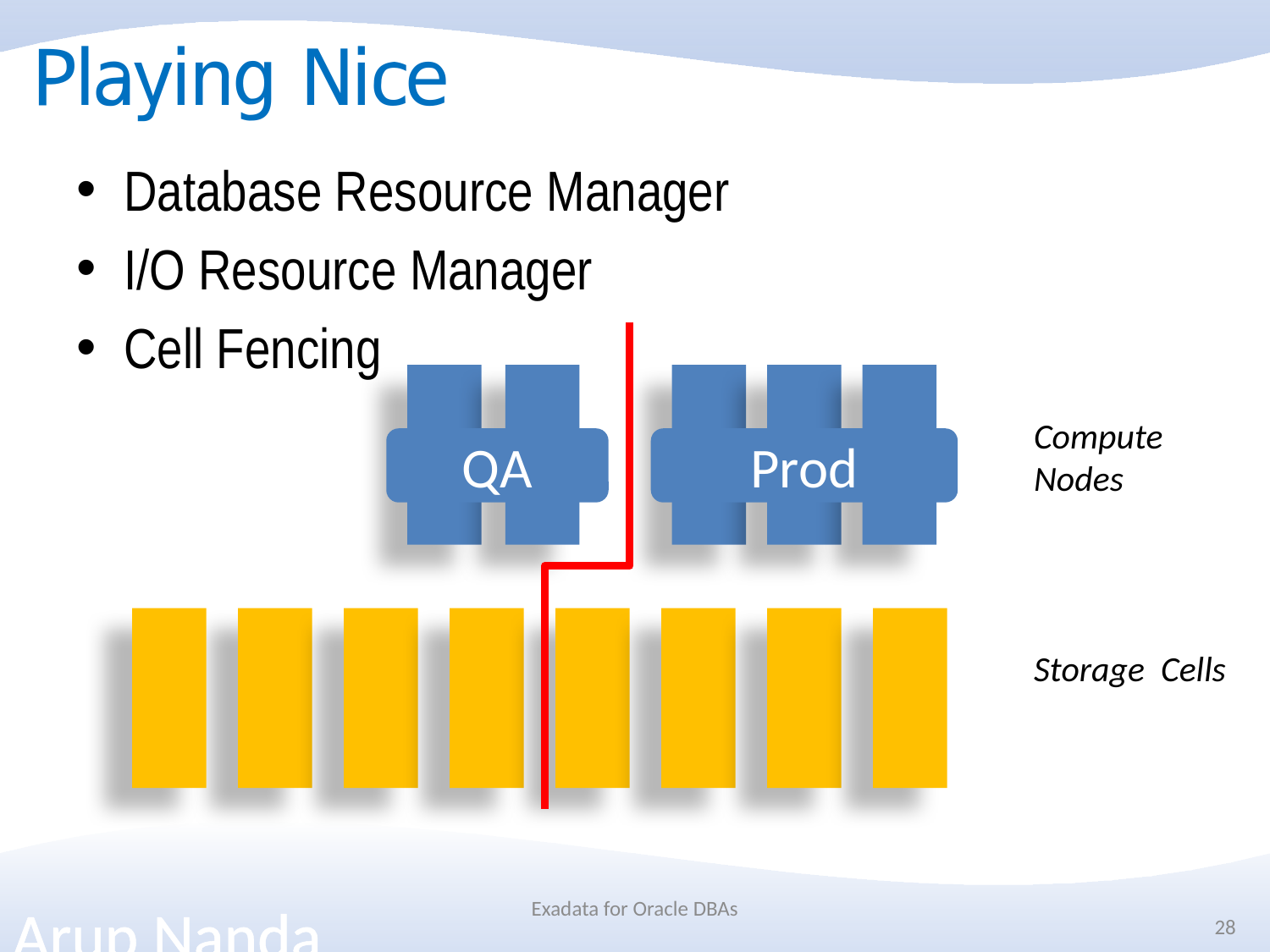

# Playing Nice
Database Resource Manager
I/O Resource Manager
Cell Fencing

Compute Nodes
QA
Prod

Storage  Cells
Exadata for Oracle DBAs
28